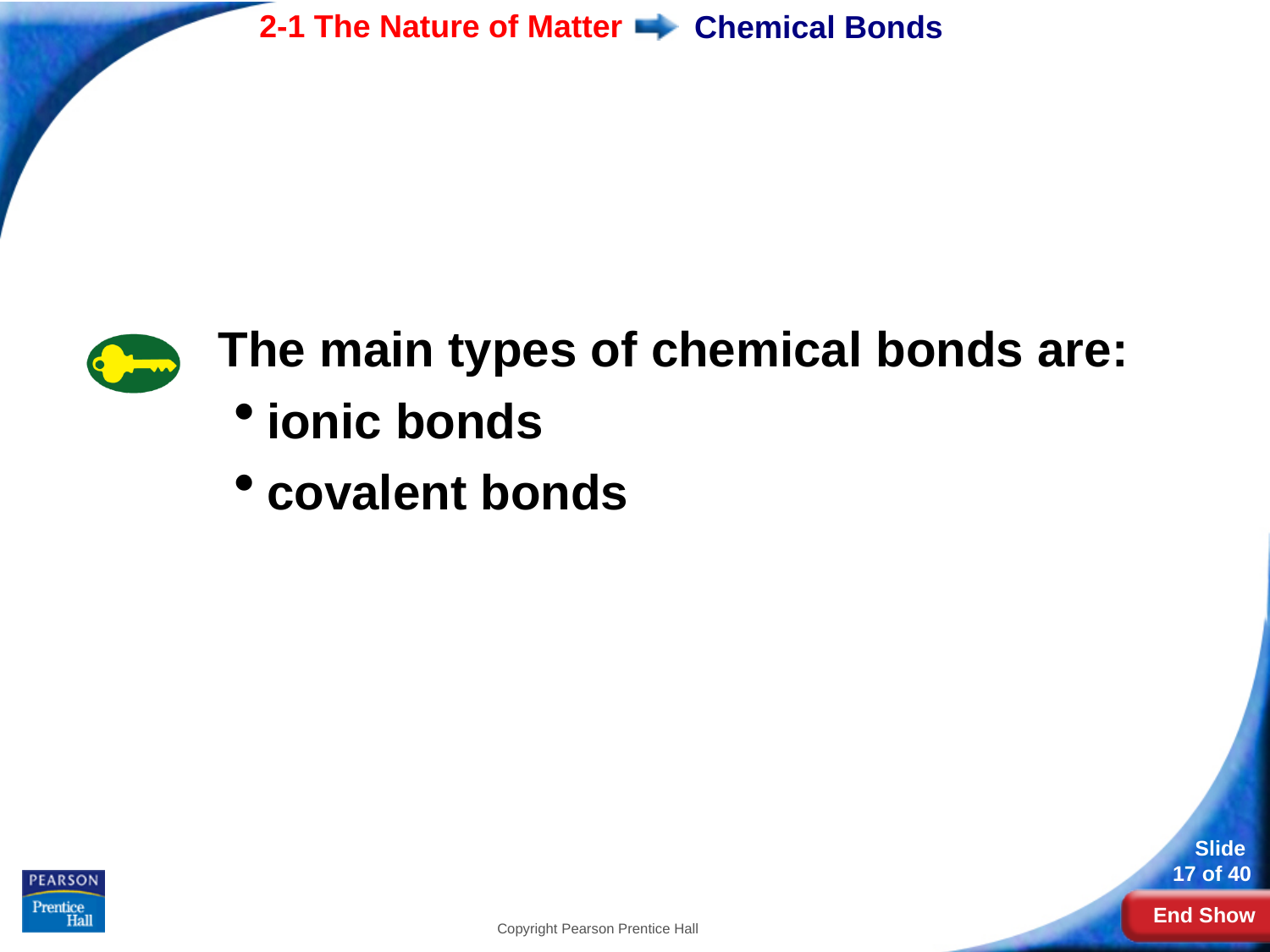

# Chemical Bonds

The main types of chemical bonds are:
ionic bonds
covalent bonds
Copyright Pearson Prentice Hall